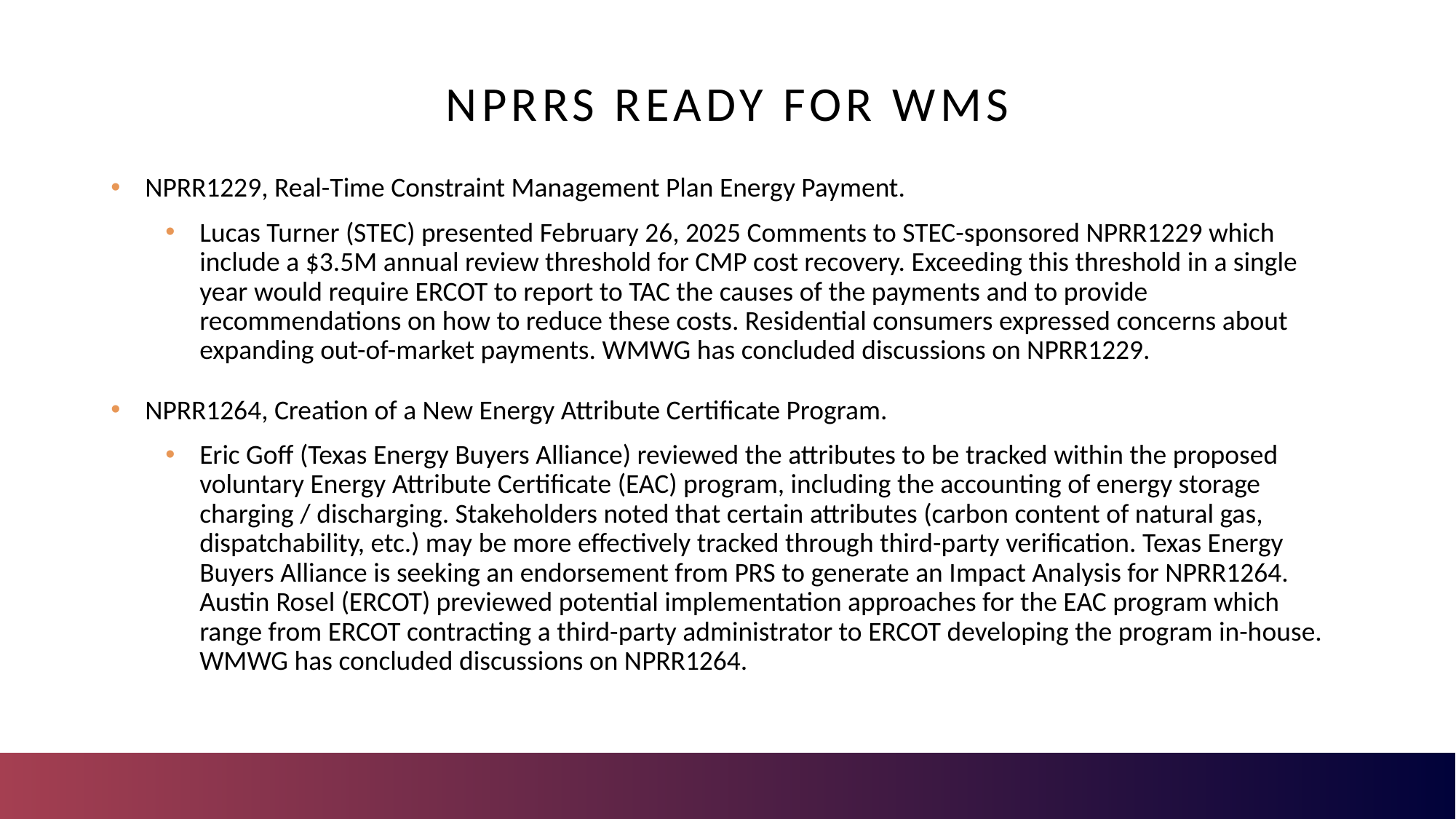

# NPRRS Ready for WMS
NPRR1229, Real-Time Constraint Management Plan Energy Payment.
Lucas Turner (STEC) presented February 26, 2025 Comments to STEC-sponsored NPRR1229 which include a $3.5M annual review threshold for CMP cost recovery. Exceeding this threshold in a single year would require ERCOT to report to TAC the causes of the payments and to provide recommendations on how to reduce these costs. Residential consumers expressed concerns about expanding out-of-market payments. WMWG has concluded discussions on NPRR1229.
NPRR1264, Creation of a New Energy Attribute Certificate Program.
Eric Goff (Texas Energy Buyers Alliance) reviewed the attributes to be tracked within the proposed voluntary Energy Attribute Certificate (EAC) program, including the accounting of energy storage charging / discharging. Stakeholders noted that certain attributes (carbon content of natural gas, dispatchability, etc.) may be more effectively tracked through third-party verification. Texas Energy Buyers Alliance is seeking an endorsement from PRS to generate an Impact Analysis for NPRR1264. Austin Rosel (ERCOT) previewed potential implementation approaches for the EAC program which range from ERCOT contracting a third-party administrator to ERCOT developing the program in-house. WMWG has concluded discussions on NPRR1264.